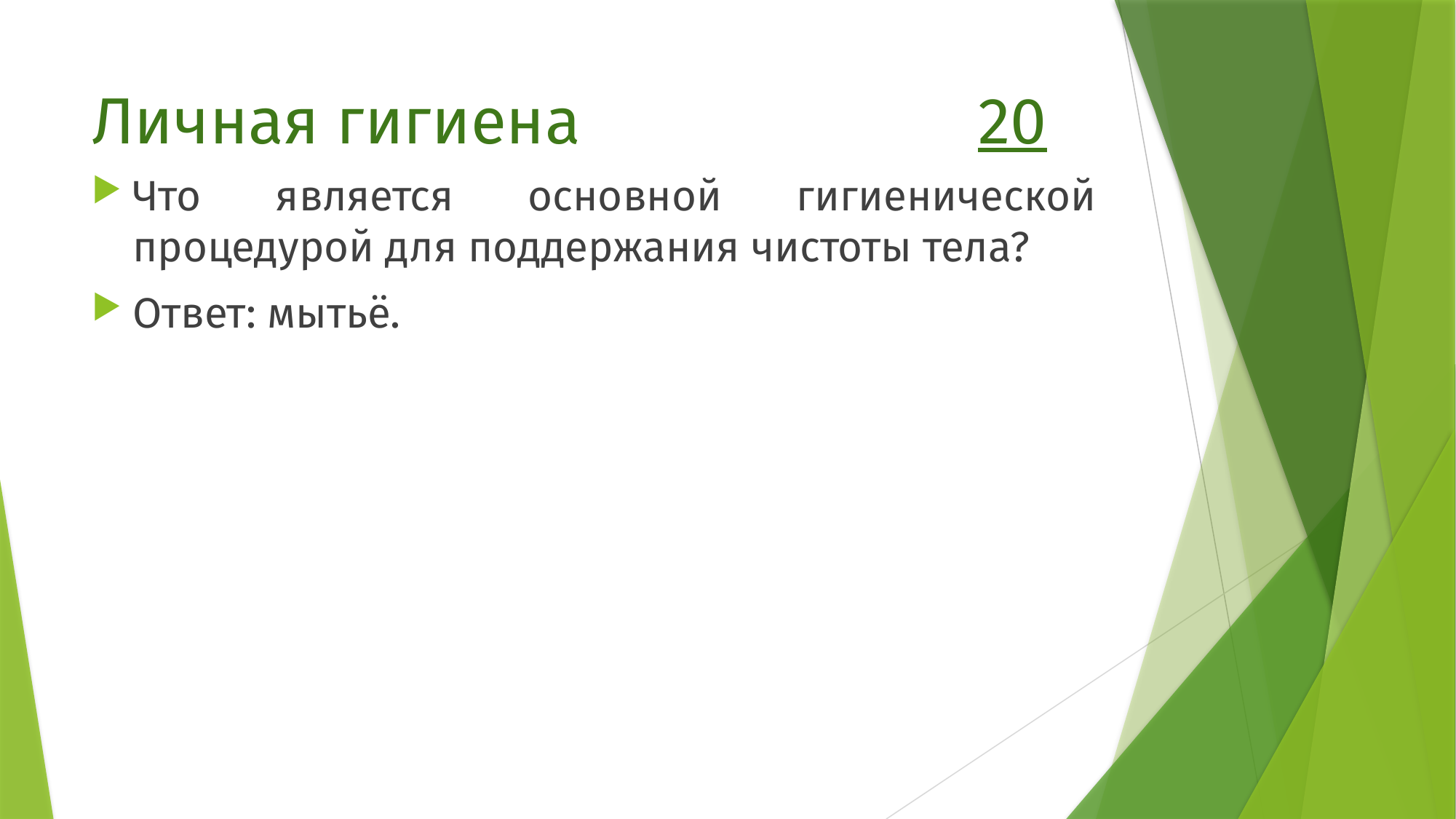

# Личная гигиена                       20
Что является основной гигиенической процедурой для поддержания чистоты тела?
Ответ: мытьё.